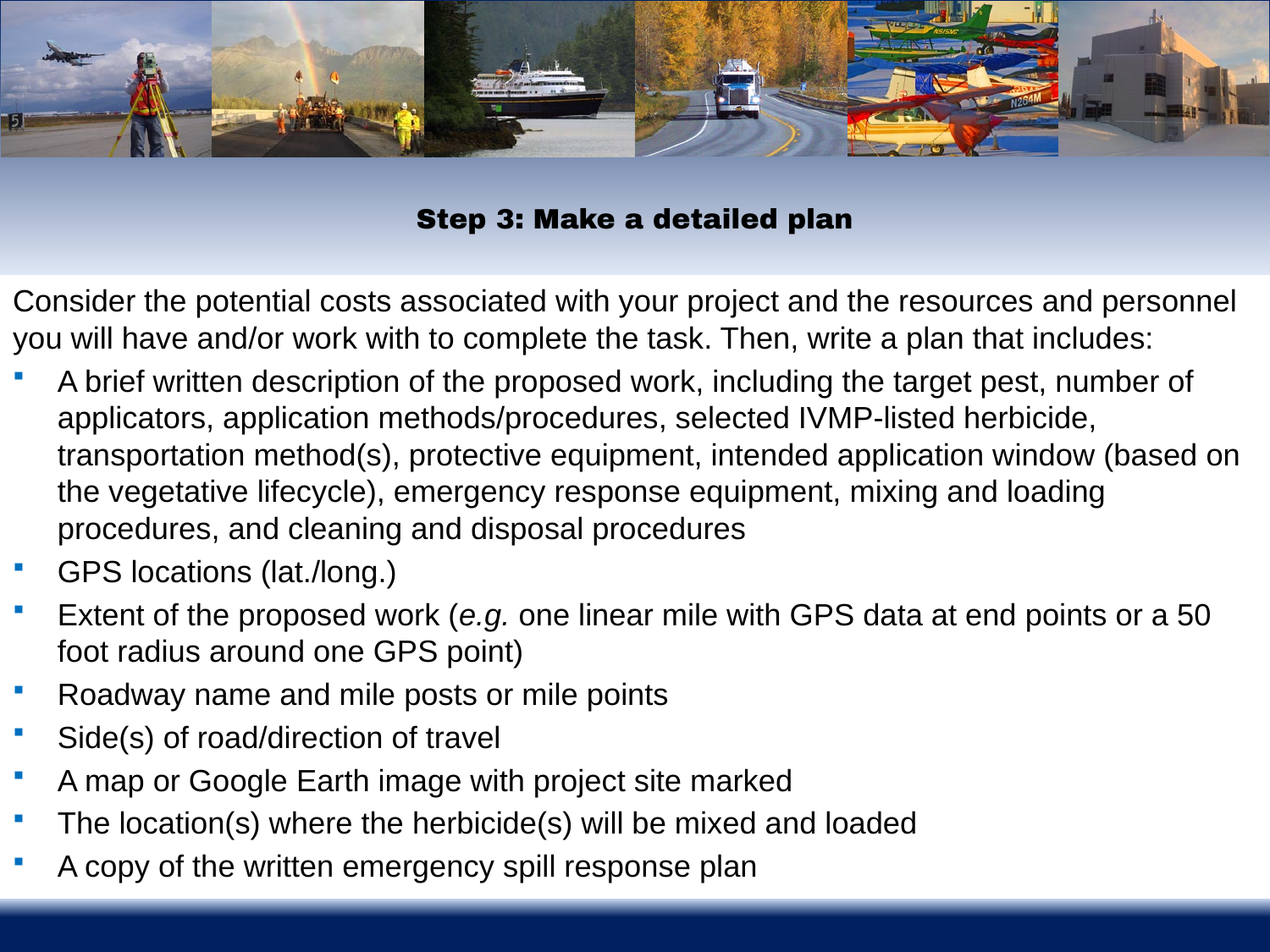

# Step 3: Make a detailed plan
Consider the potential costs associated with your project and the resources and personnel you will have and/or work with to complete the task. Then, write a plan that includes:
A brief written description of the proposed work, including the target pest, number of applicators, application methods/procedures, selected IVMP-listed herbicide, transportation method(s), protective equipment, intended application window (based on the vegetative lifecycle), emergency response equipment, mixing and loading procedures, and cleaning and disposal procedures
GPS locations (lat./long.)
Extent of the proposed work (e.g. one linear mile with GPS data at end points or a 50 foot radius around one GPS point)
Roadway name and mile posts or mile points
Side(s) of road/direction of travel
A map or Google Earth image with project site marked
The location(s) where the herbicide(s) will be mixed and loaded
A copy of the written emergency spill response plan